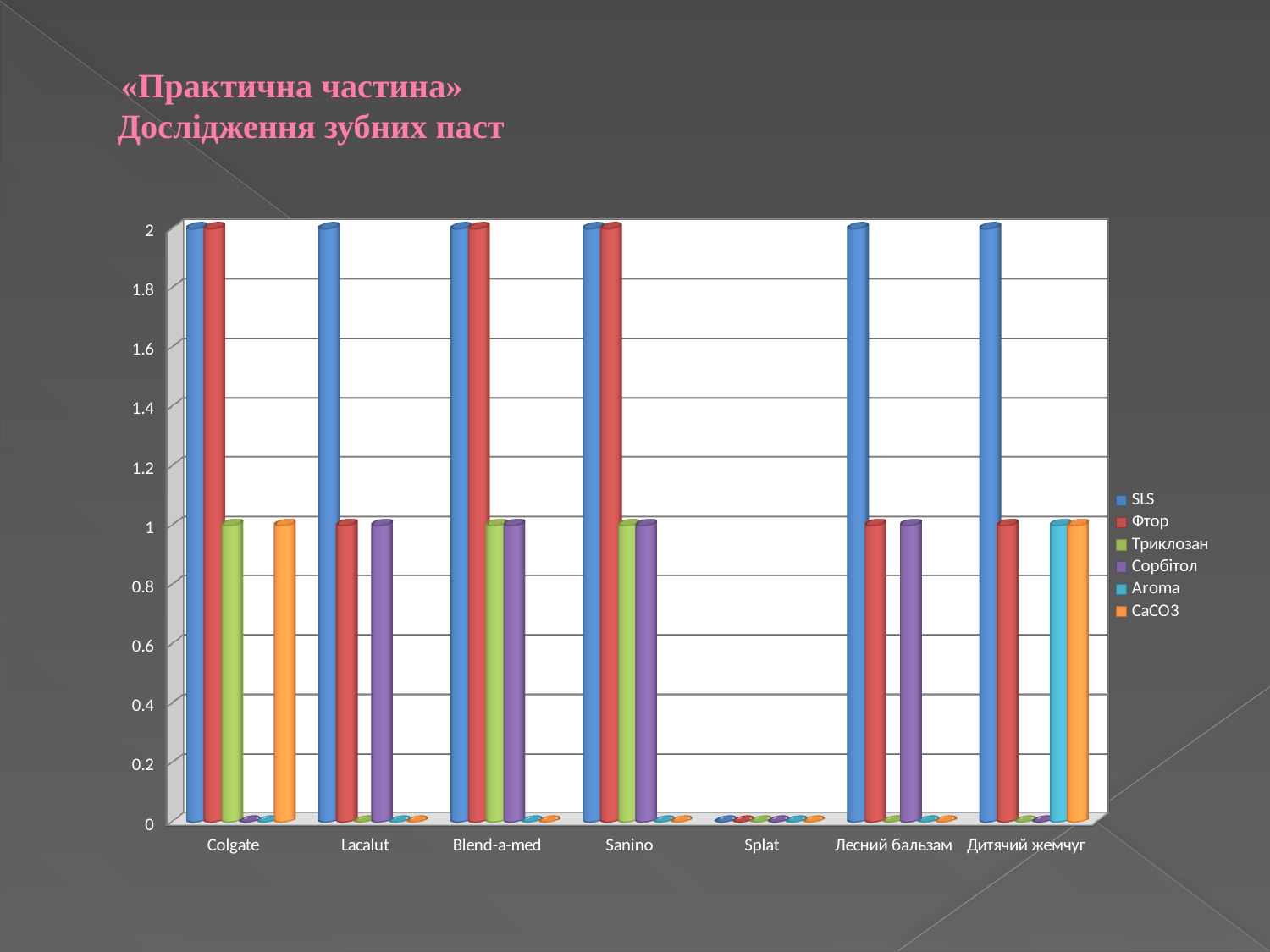

# «Практична частина» Дослідження зубних паст

[unsupported chart]